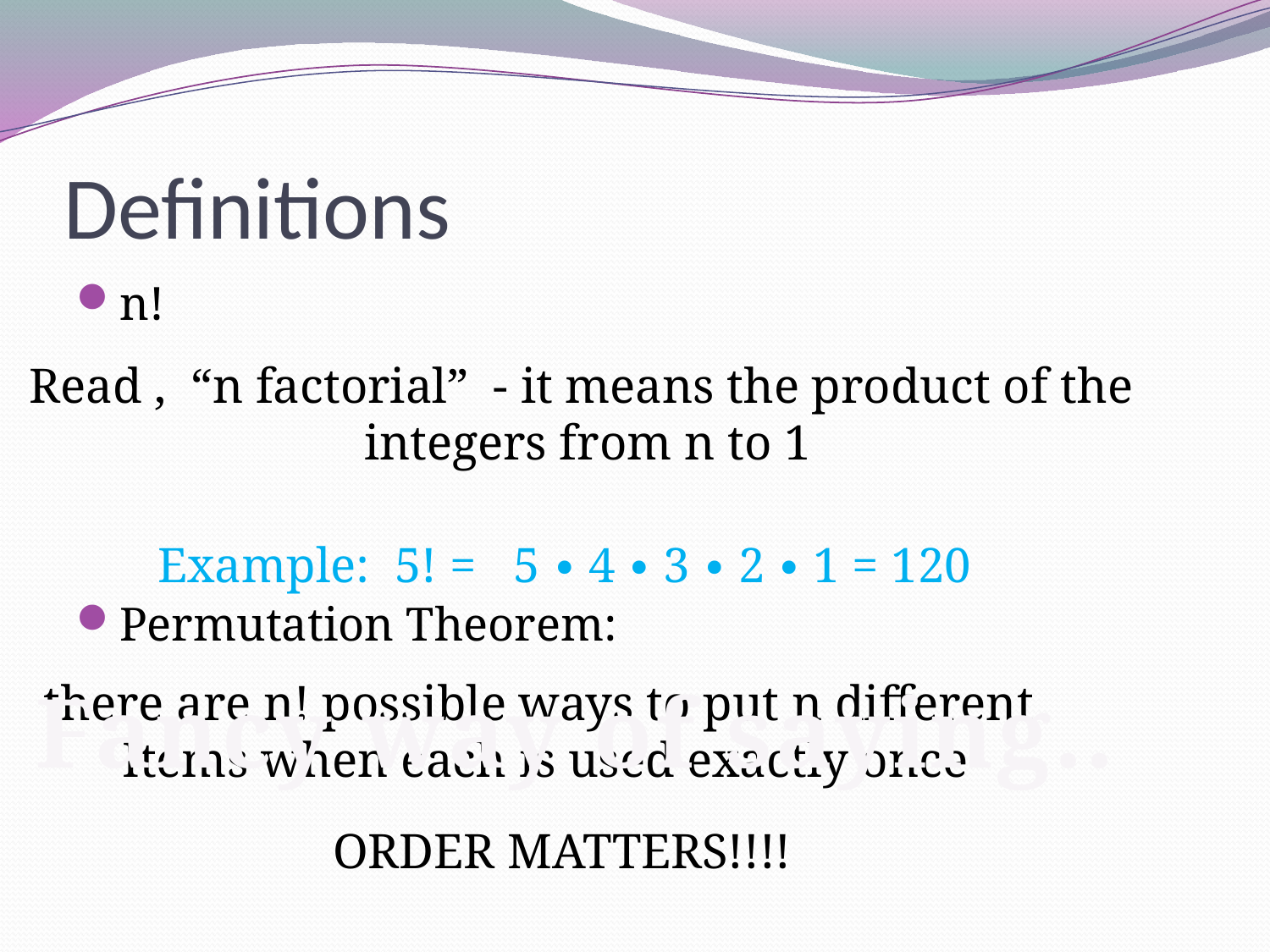

# Definitions
n!

Permutation Theorem:

Read ,  “n factorial”  - it means the product of the
 integers from n to 1
Example:  5! =   5 ∙ 4 ∙ 3 ∙ 2 ∙ 1 = 120
Fancy way of saying..
there are n! possible ways to put n different
Items when each is used exactly once

ORDER MATTERS!!!!